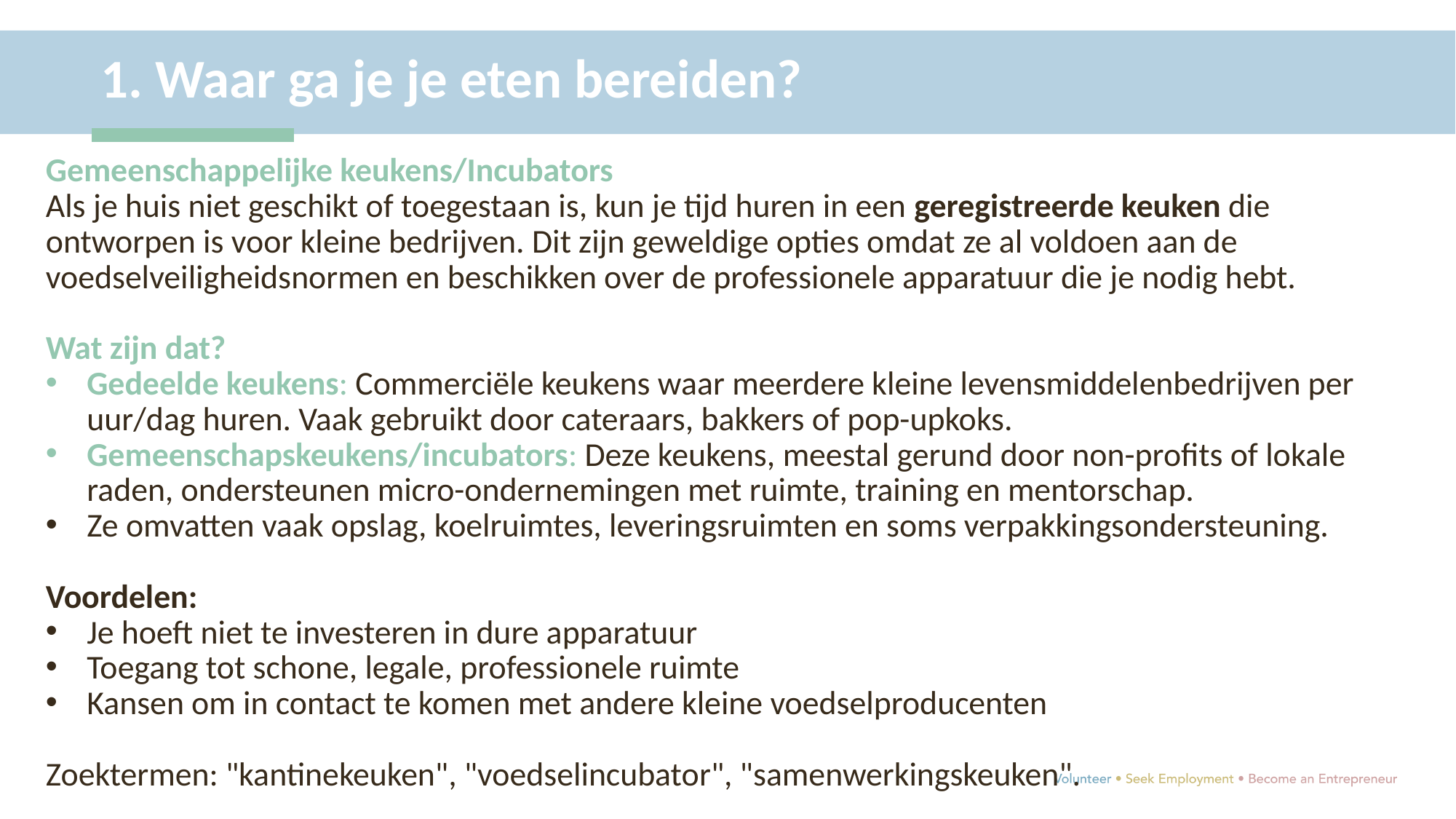

1. Waar ga je je eten bereiden?
Gemeenschappelijke keukens/Incubators
Als je huis niet geschikt of toegestaan is, kun je tijd huren in een geregistreerde keuken die ontworpen is voor kleine bedrijven. Dit zijn geweldige opties omdat ze al voldoen aan de voedselveiligheidsnormen en beschikken over de professionele apparatuur die je nodig hebt.

Wat zijn dat?
Gedeelde keukens: Commerciële keukens waar meerdere kleine levensmiddelenbedrijven per uur/dag huren. Vaak gebruikt door cateraars, bakkers of pop-upkoks.
Gemeenschapskeukens/incubators: Deze keukens, meestal gerund door non-profits of lokale raden, ondersteunen micro-ondernemingen met ruimte, training en mentorschap.
Ze omvatten vaak opslag, koelruimtes, leveringsruimten en soms verpakkingsondersteuning.

Voordelen:
Je hoeft niet te investeren in dure apparatuur
Toegang tot schone, legale, professionele ruimte
Kansen om in contact te komen met andere kleine voedselproducenten

Zoektermen: "kantinekeuken", "voedselincubator", "samenwerkingskeuken".